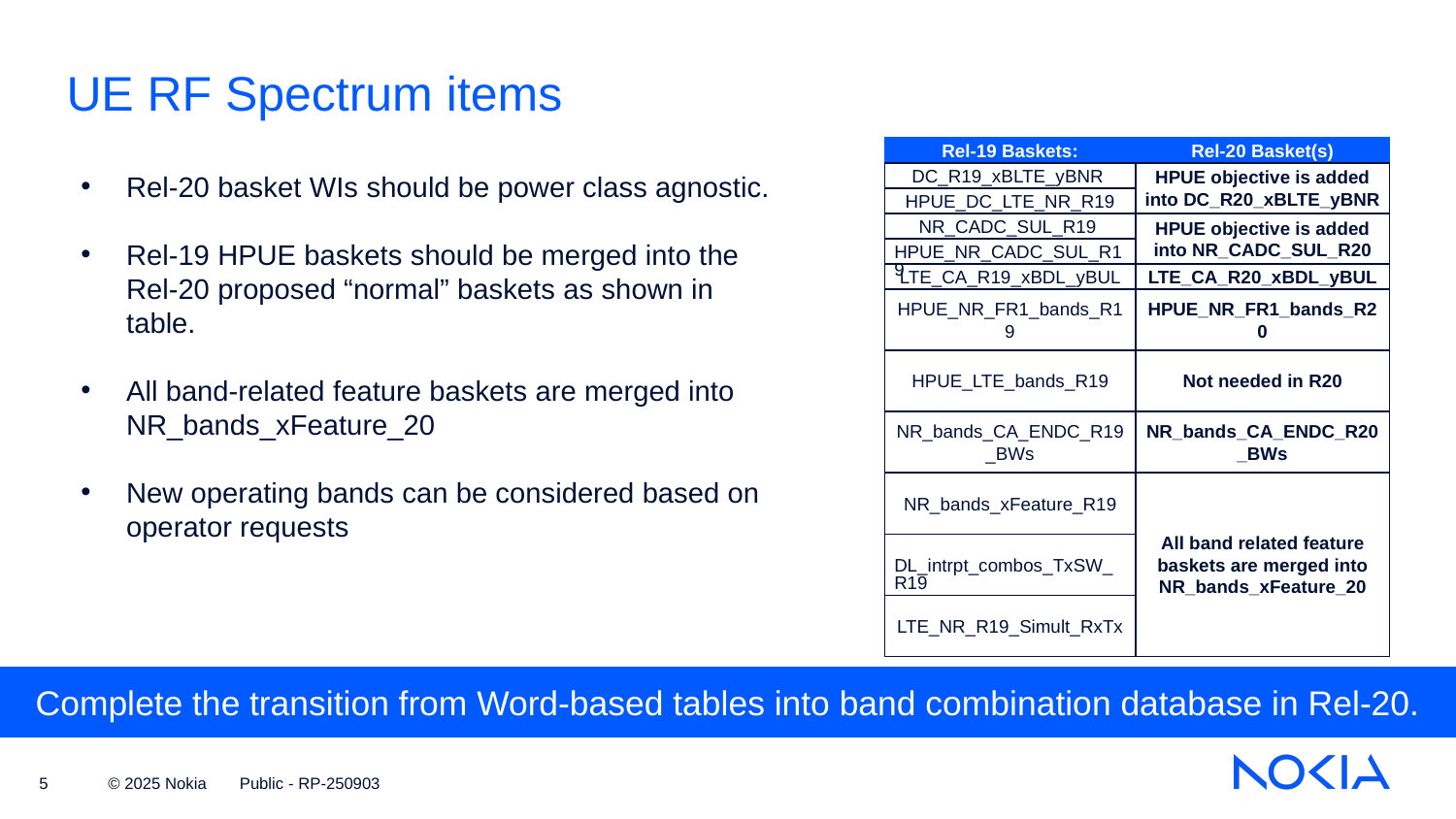

# UE RF Spectrum items
| Rel-19 Baskets: | Rel-20 Basket(s) |
| --- | --- |
| DC\_R19\_xBLTE\_yBNR | HPUE objective is added into DC\_R20\_xBLTE\_yBNR |
| HPUE\_DC\_LTE\_NR\_R19 |  |
| NR\_CADC\_SUL\_R19 | HPUE objective is added into NR\_CADC\_SUL\_R20 |
| HPUE\_NR\_CADC\_SUL\_R19 |  |
| LTE\_CA\_R19\_xBDL\_yBUL | LTE\_CA\_R20\_xBDL\_yBUL |
| HPUE\_NR\_FR1\_bands\_R19 | HPUE\_NR\_FR1\_bands\_R20 |
| HPUE\_LTE\_bands\_R19 | Not needed in R20 |
| NR\_bands\_CA\_ENDC\_R19\_BWs | NR\_bands\_CA\_ENDC\_R20\_BWs |
| NR\_bands\_xFeature\_R19 | All band related feature baskets are merged into NR\_bands\_xFeature\_20 |
| DL\_intrpt\_combos\_TxSW\_R19 |  |
| LTE\_NR\_R19\_Simult\_RxTx |  |
Rel-20 basket WIs should be power class agnostic.

Rel-19 HPUE baskets should be merged into the Rel-20 proposed “normal” baskets as shown in table.

All band-related feature baskets are merged into NR_bands_xFeature_20

New operating bands can be considered based on operator requests

Complete the transition from Word-based tables into band combination database in Rel-20.
Public - RP-250903